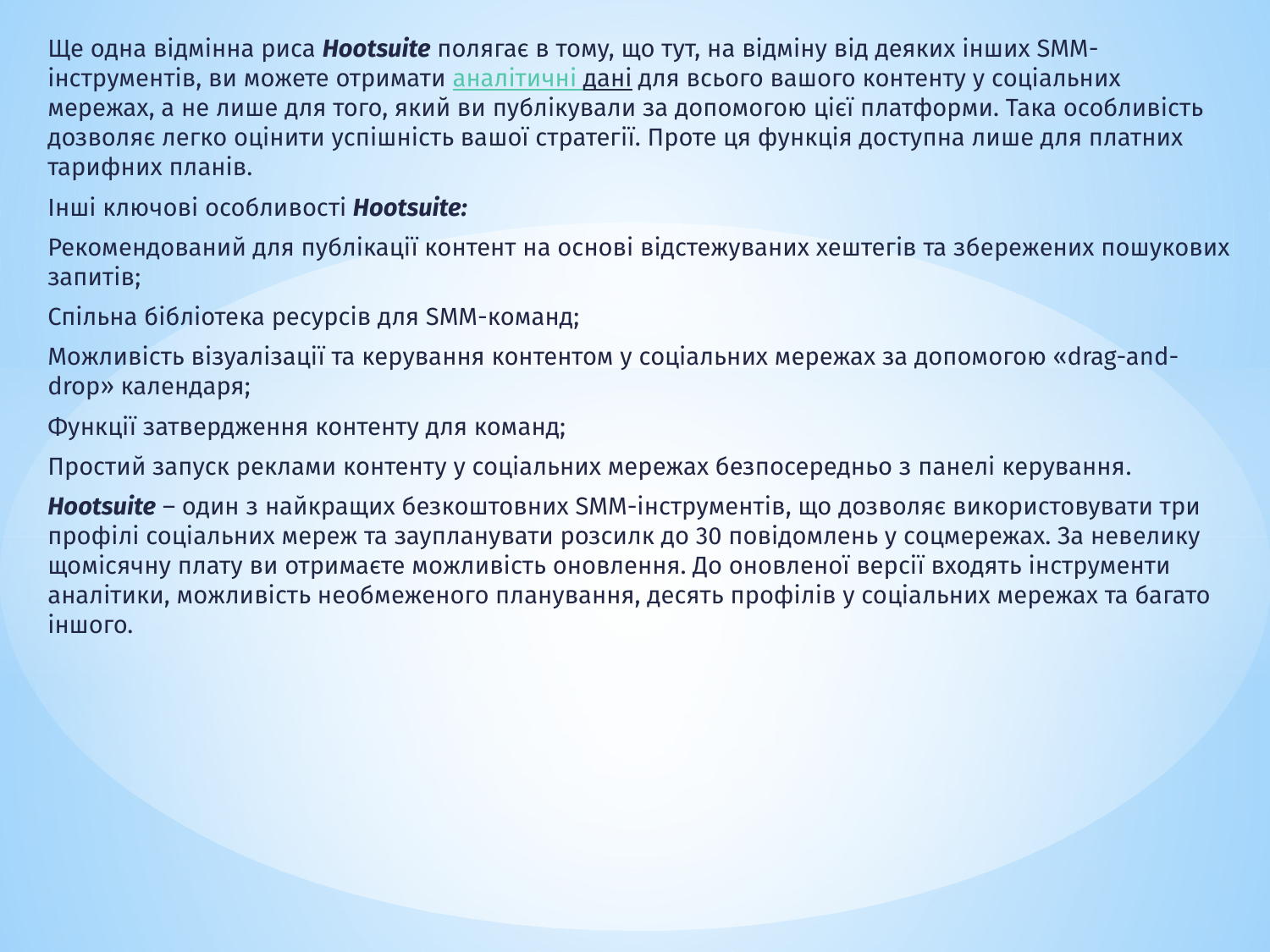

Ще одна відмінна риса Hootsuite полягає в тому, що тут, на відміну від деяких інших SMM-інструментів, ви можете отримати аналітичні дані для всього вашого контенту у соціальних мережах, а не лише для того, який ви публікували за допомогою цієї платформи. Така особливість дозволяє легко оцінити успішність вашої стратегії. Проте ця функція доступна лише для платних тарифних планів.
Інші ключові особливості Hootsuite:
Рекомендований для публікації контент на основі відстежуваних хештегів та збережених пошукових запитів;
Спільна бібліотека ресурсів для SMM-команд;
Можливість візуалізації та керування контентом у соціальних мережах за допомогою «drag-and-drop» календаря;
Функції затвердження контенту для команд;
Простий запуск реклами контенту у соціальних мережах безпосередньо з панелі керування.
Hootsuite – один з найкращих безкоштовних SMM-інструментів, що дозволяє використовувати три профілі соціальних мереж та заупланувати розсилк до 30 повідомлень у соцмережах. За невелику щомісячну плату ви отримаєте можливість оновлення. До оновленої версії входять інструменти аналітики, можливість необмеженого планування, десять профілів у соціальних мережах та багато іншого.